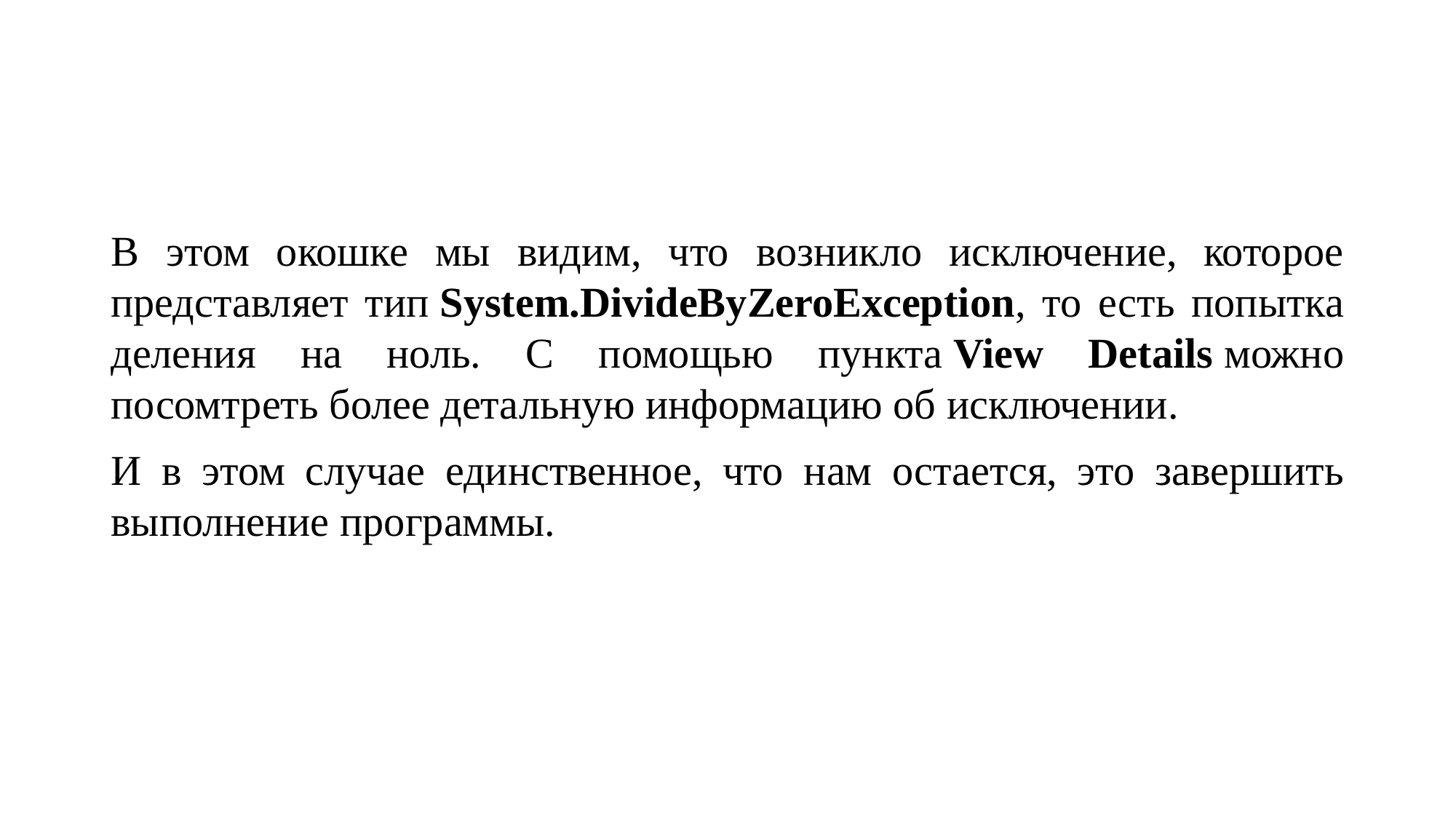

#
В этом окошке мы видим, что возникло исключение, которое представляет тип System.DivideByZeroException, то есть попытка деления на ноль. С помощью пункта View Details можно посомтреть более детальную информацию об исключении.
И в этом случае единственное, что нам остается, это завершить выполнение программы.